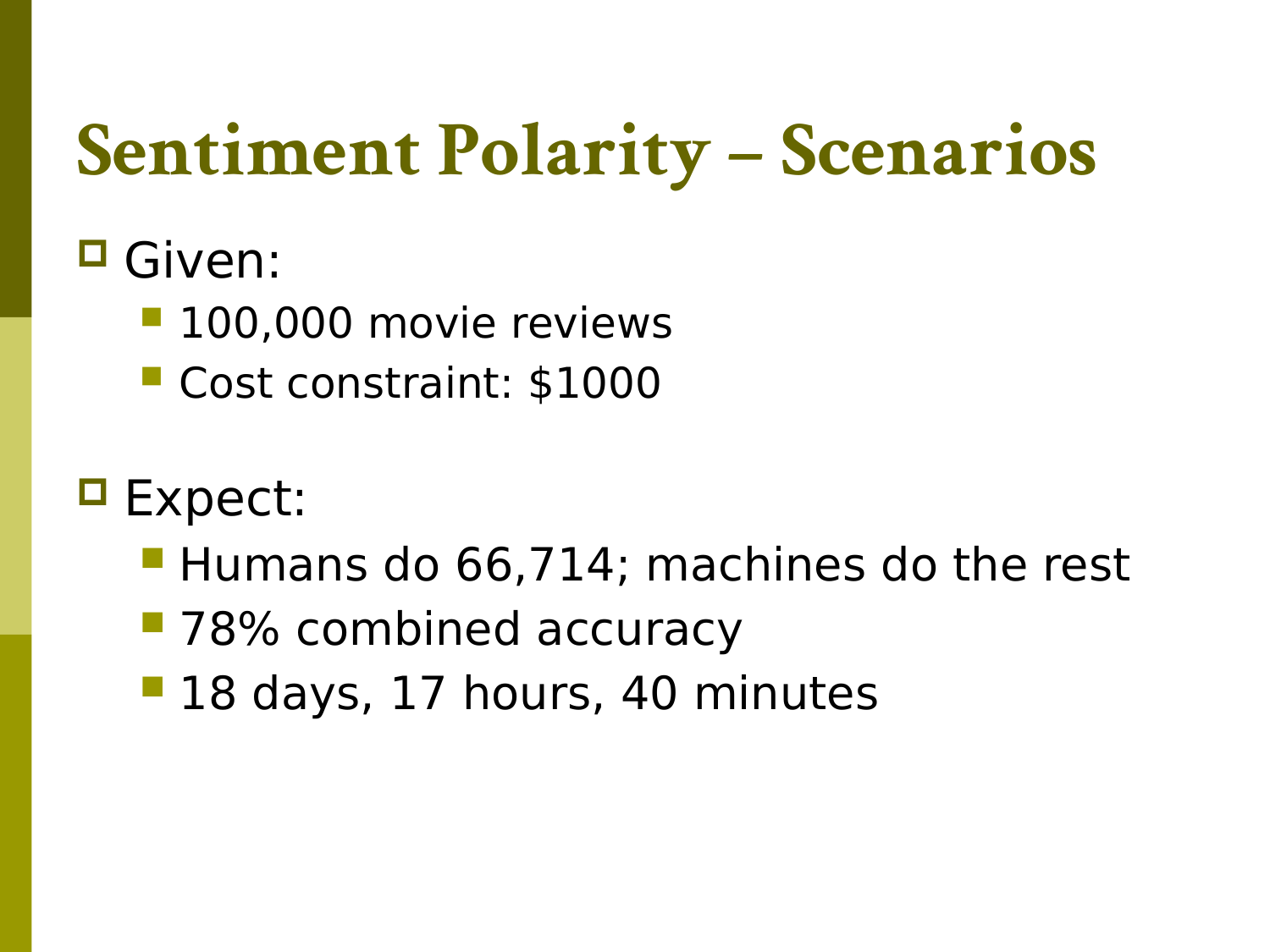

# Sentiment Polarity – Scenarios
Given:
100,000 movie reviews
Cost constraint: $1000
Expect:
Humans do 66,714; machines do the rest
78% combined accuracy
18 days, 17 hours, 40 minutes